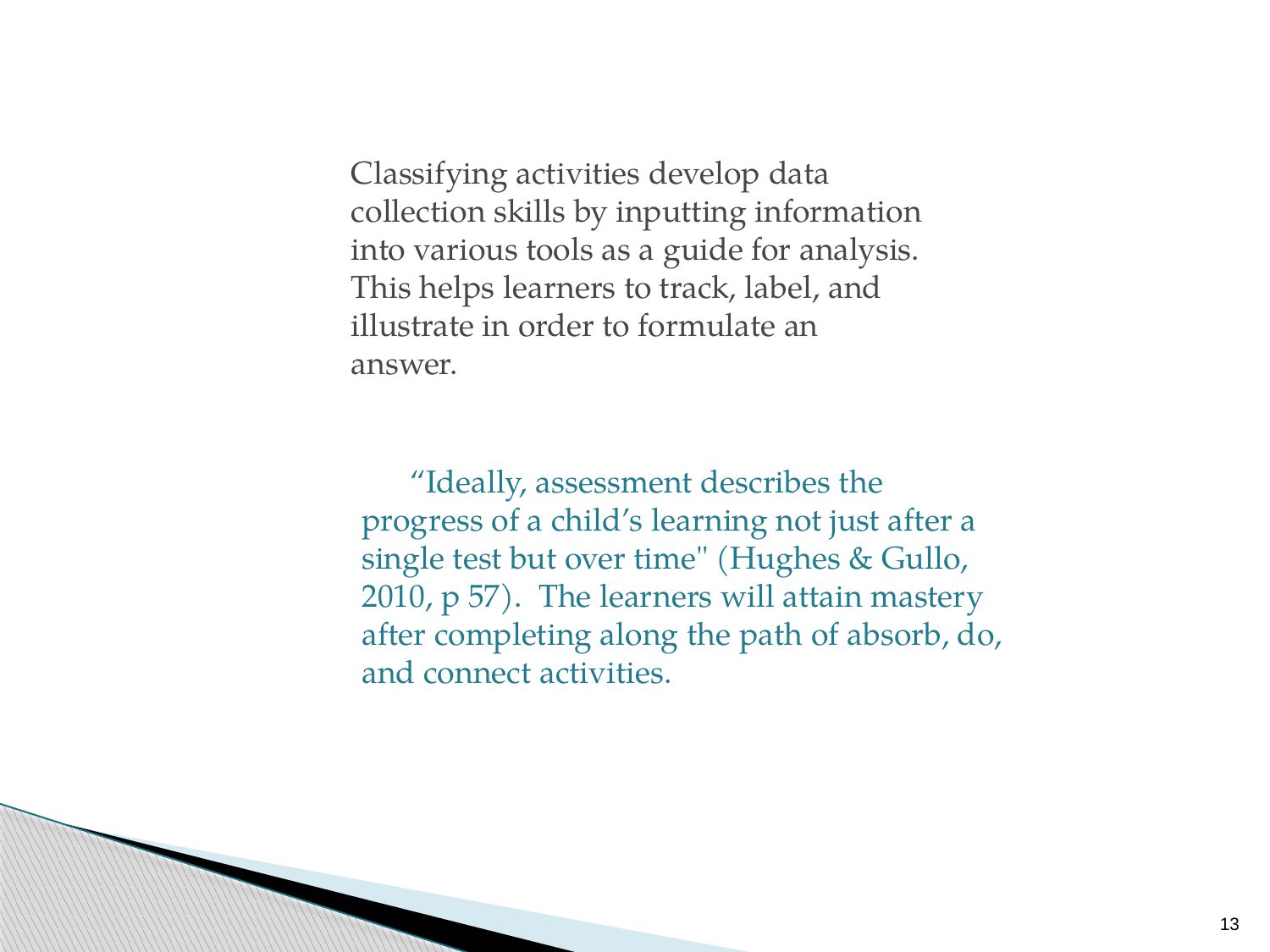

Classifying activities develop data collection skills by inputting information into various tools as a guide for analysis.  This helps learners to track, label, and illustrate in order to formulate an answer.
      “Ideally, assessment describes the progress of a child’s learning not just after a single test but over time" (Hughes & Gullo, 2010, p 57).  The learners will attain mastery after completing along the path of absorb, do, and connect activities.
13